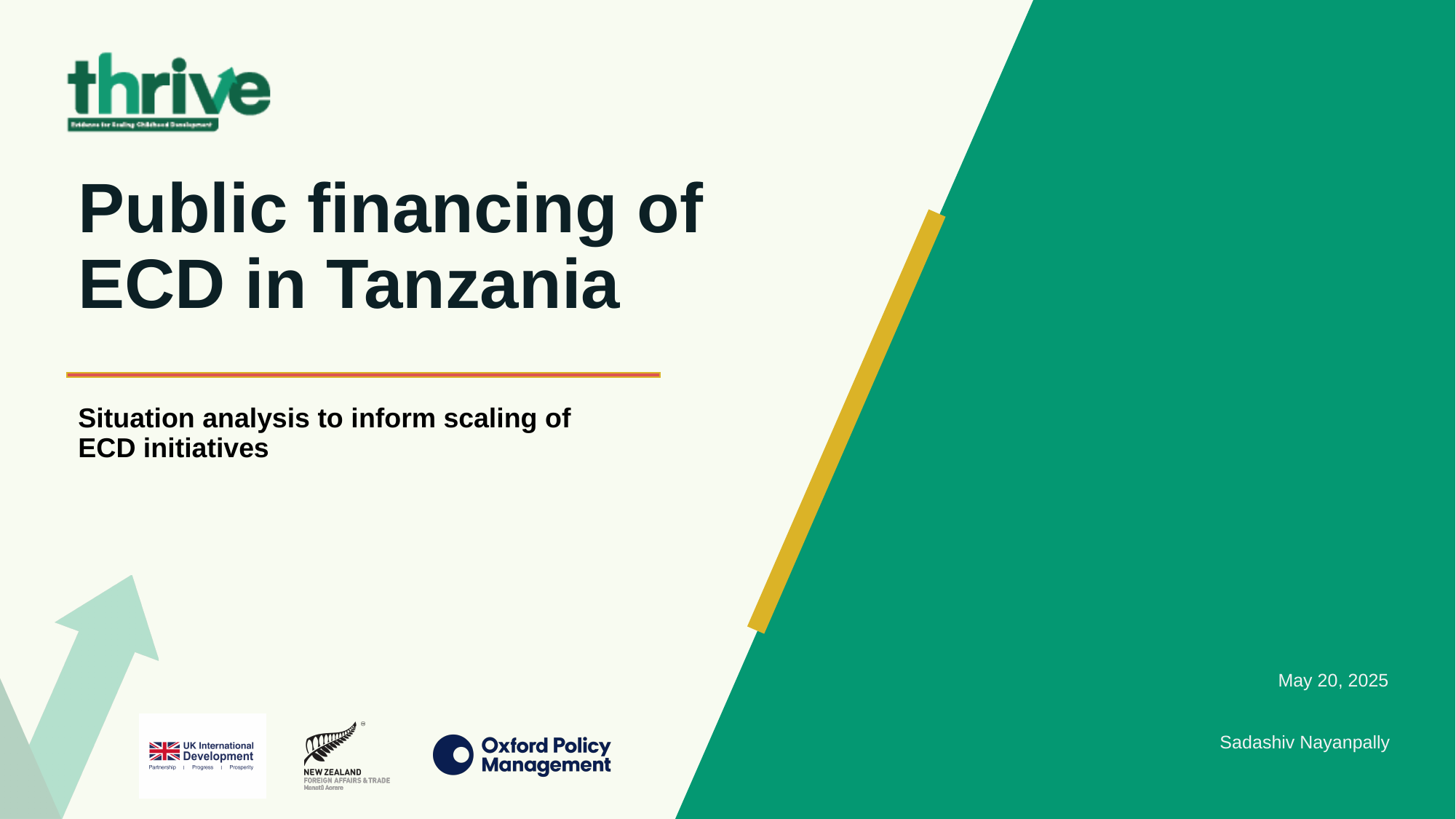

Public financing of ECD in Tanzania
Situation analysis to inform scaling of ECD initiatives
May 20, 2025
Sadashiv Nayanpally